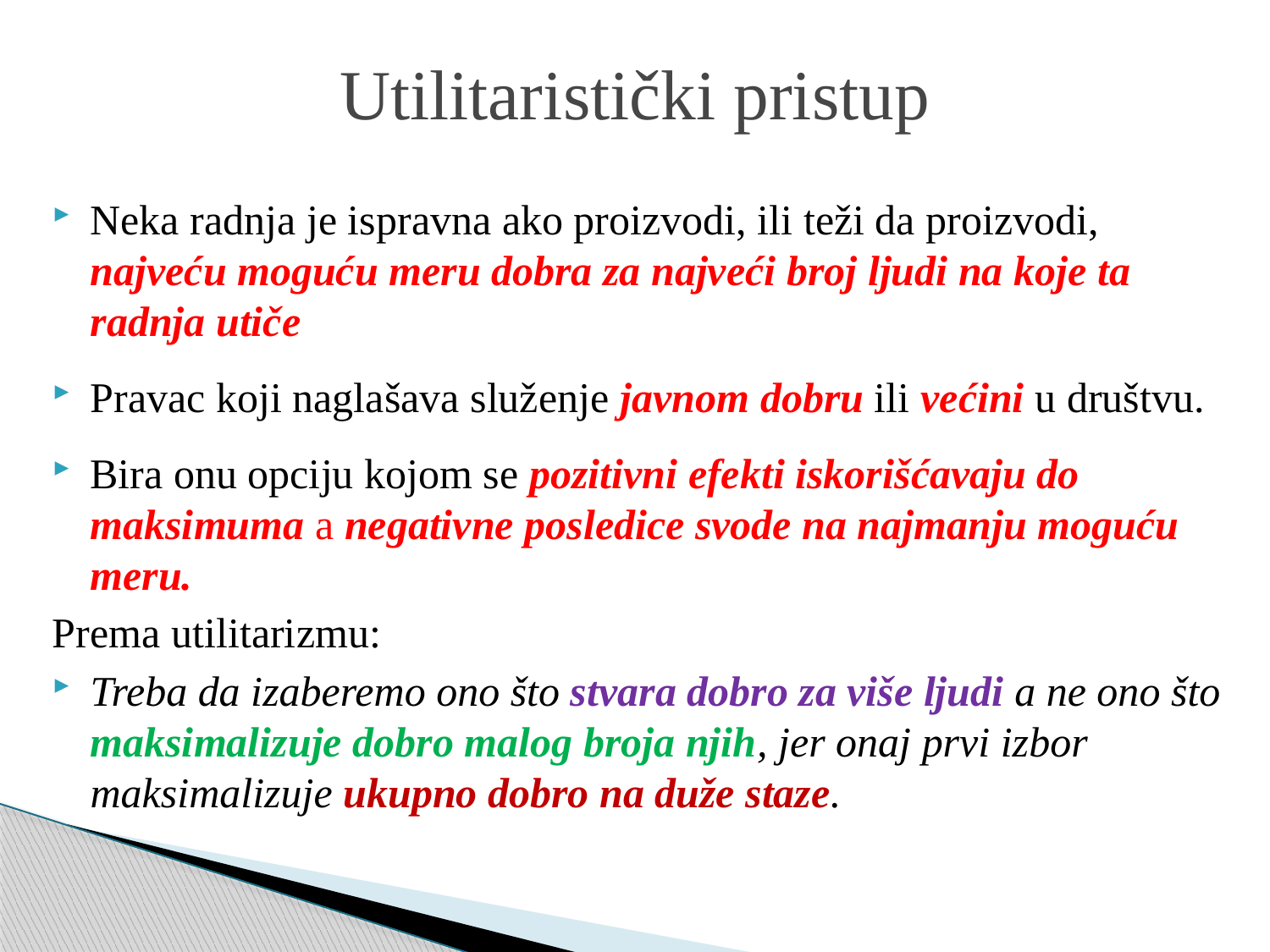

Utilitaristički pristup
Neka radnja je ispravna ako proizvodi, ili teži da proizvodi, najveću moguću meru dobra za najveći broj ljudi na koje ta radnja utiče
Pravac koji naglašava služenje javnom dobru ili većini u društvu.
Bira onu opciju kojom se pozitivni efekti iskorišćavaju do maksimuma a negativne posledice svode na najmanju moguću meru.
Prema utilitarizmu:
Treba da izaberemo ono što stvara dobro za više ljudi a ne ono što maksimalizuje dobro malog broja njih, jer onaj prvi izbor maksimalizuje ukupno dobro na duže staze.